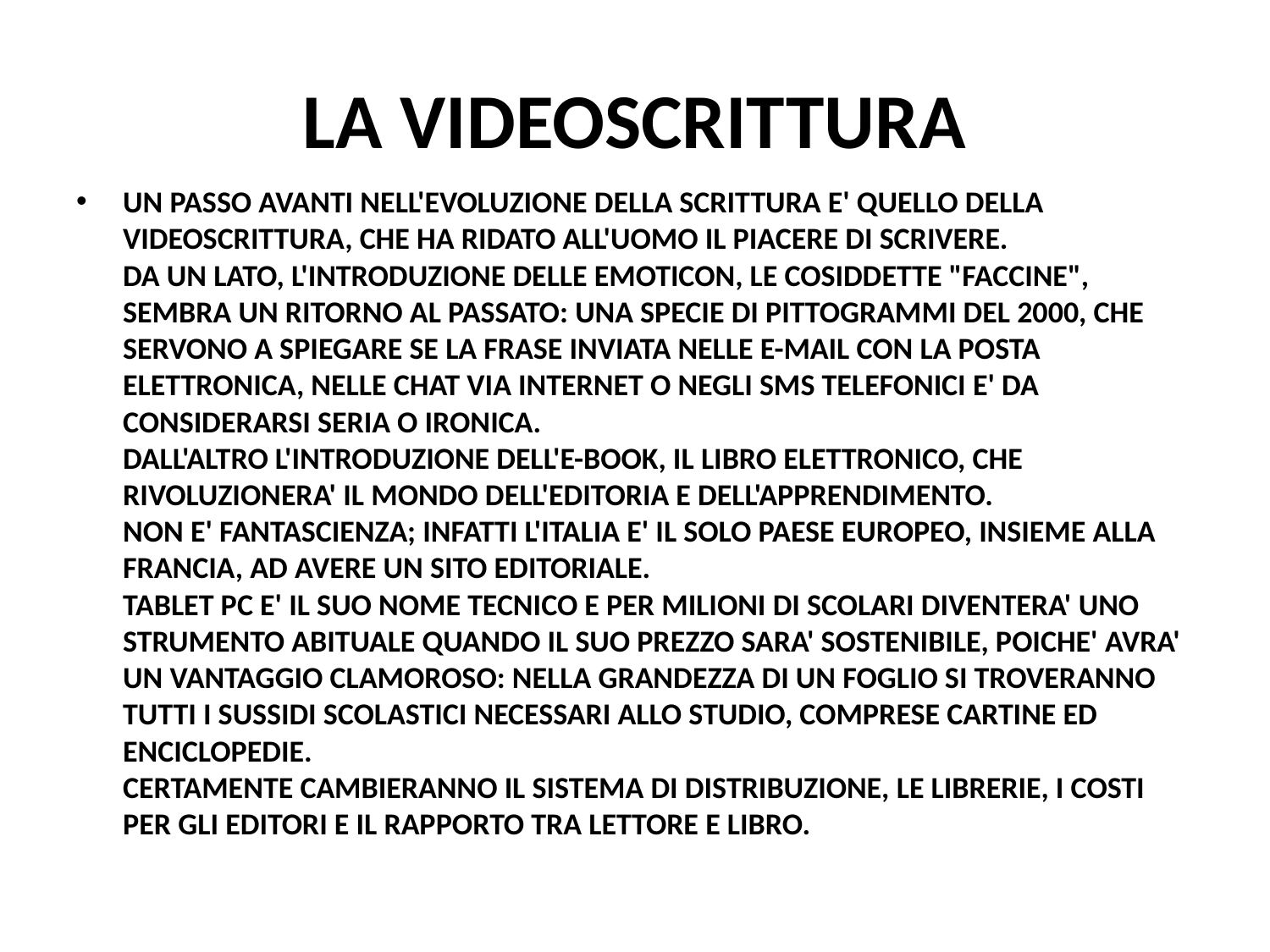

# LA VIDEOSCRITTURA
UN PASSO AVANTI NELL'EVOLUZIONE DELLA SCRITTURA E' QUELLO DELLA VIDEOSCRITTURA, CHE HA RIDATO ALL'UOMO IL PIACERE DI SCRIVERE.
DA UN LATO, L'INTRODUZIONE DELLE EMOTICON, LE COSIDDETTE "FACCINE", SEMBRA UN RITORNO AL PASSATO: UNA SPECIE DI PITTOGRAMMI DEL 2000, CHE SERVONO A SPIEGARE SE LA FRASE INVIATA NELLE E-MAIL CON LA POSTA ELETTRONICA, NELLE CHAT VIA INTERNET O NEGLI SMS TELEFONICI E' DA CONSIDERARSI SERIA O IRONICA.
DALL'ALTRO L'INTRODUZIONE DELL'E-BOOK, IL LIBRO ELETTRONICO, CHE RIVOLUZIONERA' IL MONDO DELL'EDITORIA E DELL'APPRENDIMENTO.
NON E' FANTASCIENZA; INFATTI L'ITALIA E' IL SOLO PAESE EUROPEO, INSIEME ALLA FRANCIA, AD AVERE UN SITO EDITORIALE. 
TABLET PC E' IL SUO NOME TECNICO E PER MILIONI DI SCOLARI DIVENTERA' UNO STRUMENTO ABITUALE QUANDO IL SUO PREZZO SARA' SOSTENIBILE, POICHE' AVRA' UN VANTAGGIO CLAMOROSO: NELLA GRANDEZZA DI UN FOGLIO SI TROVERANNO TUTTI I SUSSIDI SCOLASTICI NECESSARI ALLO STUDIO, COMPRESE CARTINE ED ENCICLOPEDIE.
CERTAMENTE CAMBIERANNO IL SISTEMA DI DISTRIBUZIONE, LE LIBRERIE, I COSTI PER GLI EDITORI E IL RAPPORTO TRA LETTORE E LIBRO.